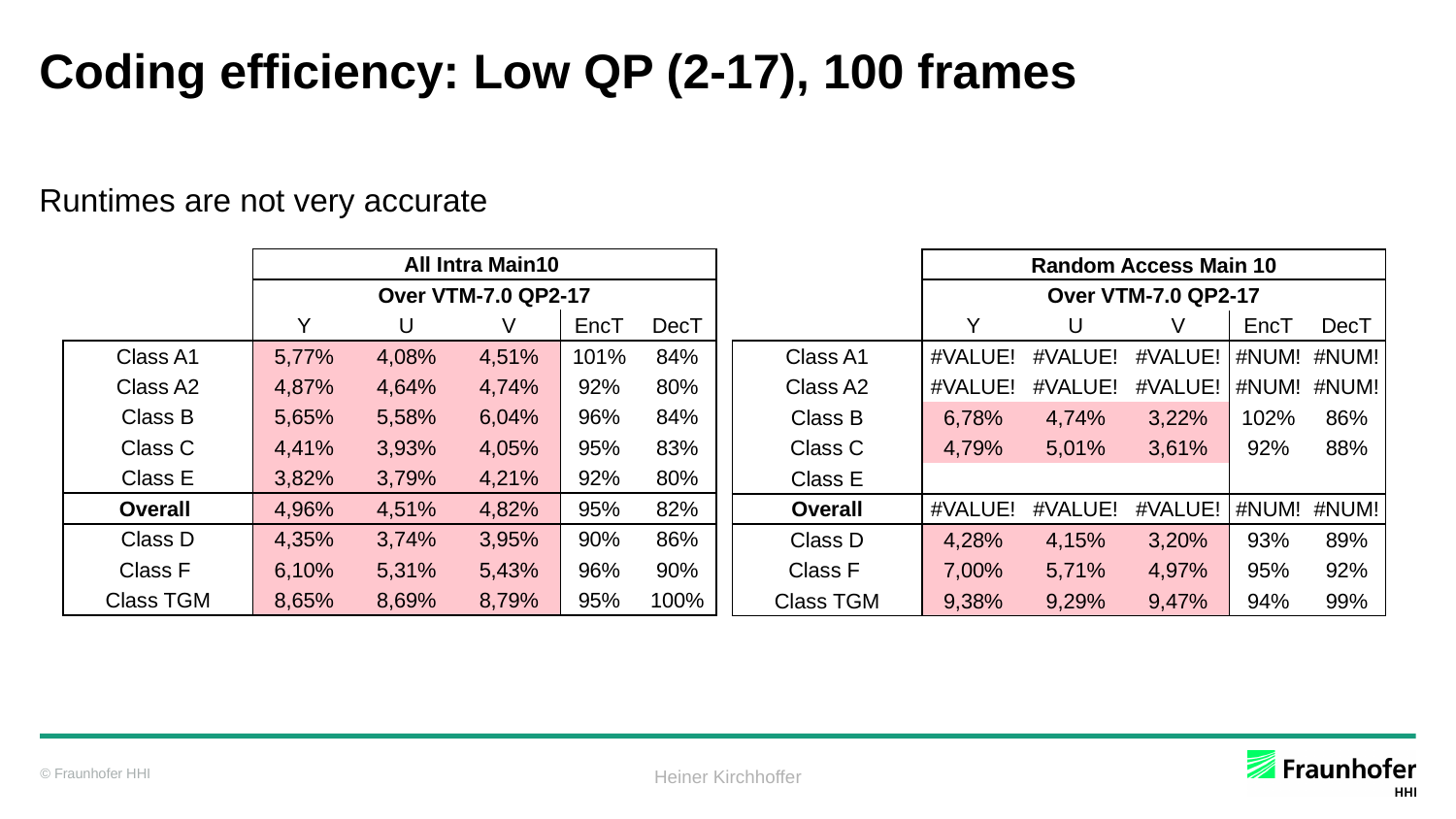

# Coding efficiency: Low QP (2-17), 100 frames
Runtimes are not very accurate
|  | All Intra Main10 |  |  |  |  |
| --- | --- | --- | --- | --- | --- |
|  | Over VTM-7.0 QP2-17 |  |  |  |  |
|  | Y | U | V | EncT | DecT |
| Class A1 | 5,77% | 4,08% | 4,51% | 101% | 84% |
| Class A2 | 4,87% | 4,64% | 4,74% | 92% | 80% |
| Class B | 5,65% | 5,58% | 6,04% | 96% | 84% |
| Class C | 4,41% | 3,93% | 4,05% | 95% | 83% |
| Class E | 3,82% | 3,79% | 4,21% | 92% | 80% |
| Overall | 4,96% | 4,51% | 4,82% | 95% | 82% |
| Class D | 4,35% | 3,74% | 3,95% | 90% | 86% |
| Class F | 6,10% | 5,31% | 5,43% | 96% | 90% |
| Class TGM | 8,65% | 8,69% | 8,79% | 95% | 100% |
|  | Random Access Main 10 |  |  |  |  |
| --- | --- | --- | --- | --- | --- |
|  | Over VTM-7.0 QP2-17 |  |  |  |  |
|  | Y | U | V | EncT | DecT |
| Class A1 | #VALUE! | #VALUE! | #VALUE! | #NUM! | #NUM! |
| Class A2 | #VALUE! | #VALUE! | #VALUE! | #NUM! | #NUM! |
| Class B | 6,78% | 4,74% | 3,22% | 102% | 86% |
| Class C | 4,79% | 5,01% | 3,61% | 92% | 88% |
| Class E |  |  |  |  |  |
| Overall | #VALUE! | #VALUE! | #VALUE! | #NUM! | #NUM! |
| Class D | 4,28% | 4,15% | 3,20% | 93% | 89% |
| Class F | 7,00% | 5,71% | 4,97% | 95% | 92% |
| Class TGM | 9,38% | 9,29% | 9,47% | 94% | 99% |
Heiner Kirchhoffer